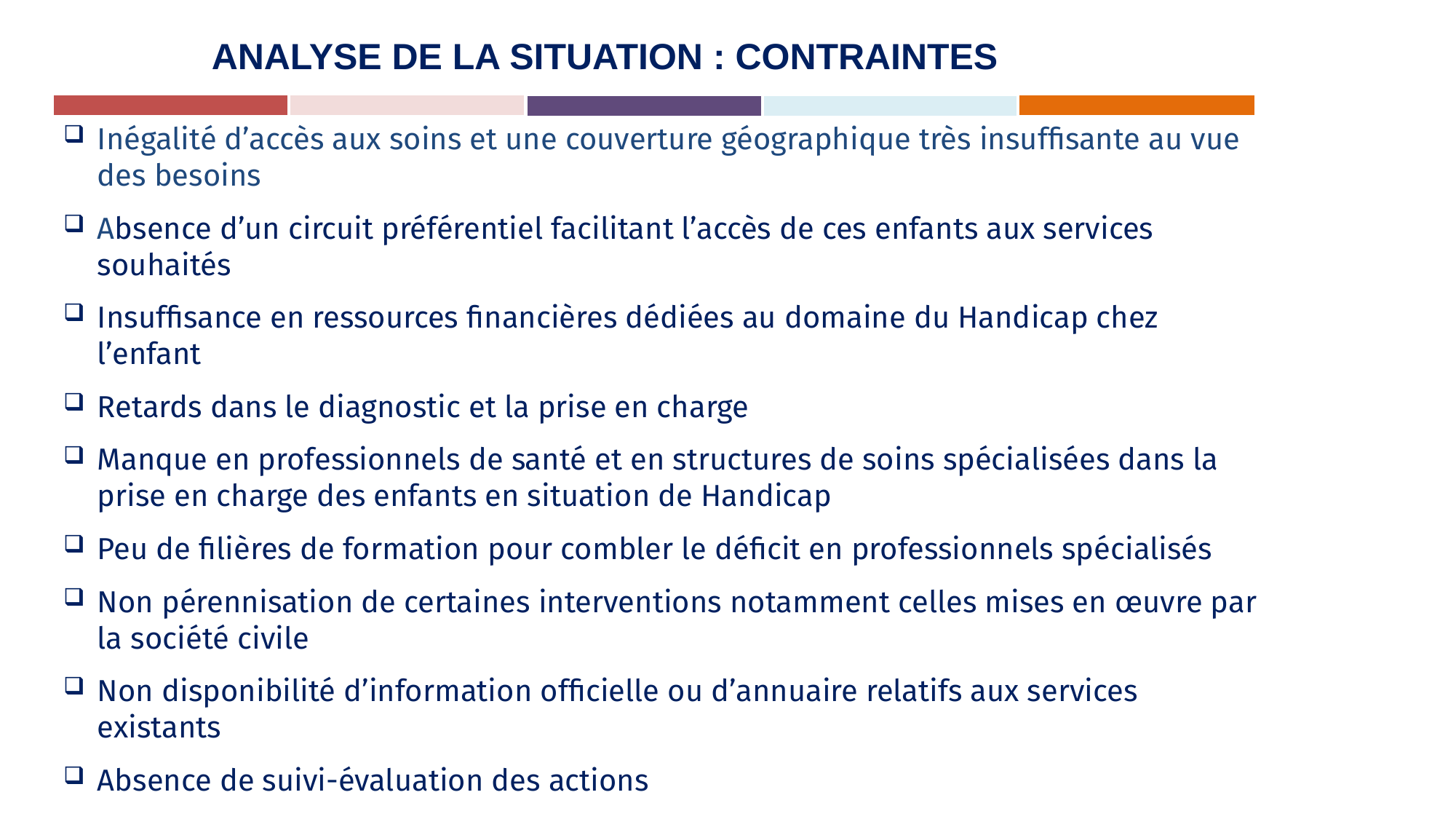

#

ANALYSE DE LA SITUATION : CONTRAINTES

Inégalité d’accès aux soins et une couverture géographique très insuffisante au vue des besoins
Absence d’un circuit préférentiel facilitant l’accès de ces enfants aux services souhaités
Insuffisance en ressources financières dédiées au domaine du Handicap chez l’enfant
Retards dans le diagnostic et la prise en charge
Manque en professionnels de santé et en structures de soins spécialisées dans la prise en charge des enfants en situation de Handicap
Peu de filières de formation pour combler le déficit en professionnels spécialisés
Non pérennisation de certaines interventions notamment celles mises en œuvre par la société civile
Non disponibilité d’information officielle ou d’annuaire relatifs aux services existants
Absence de suivi-évaluation des actions